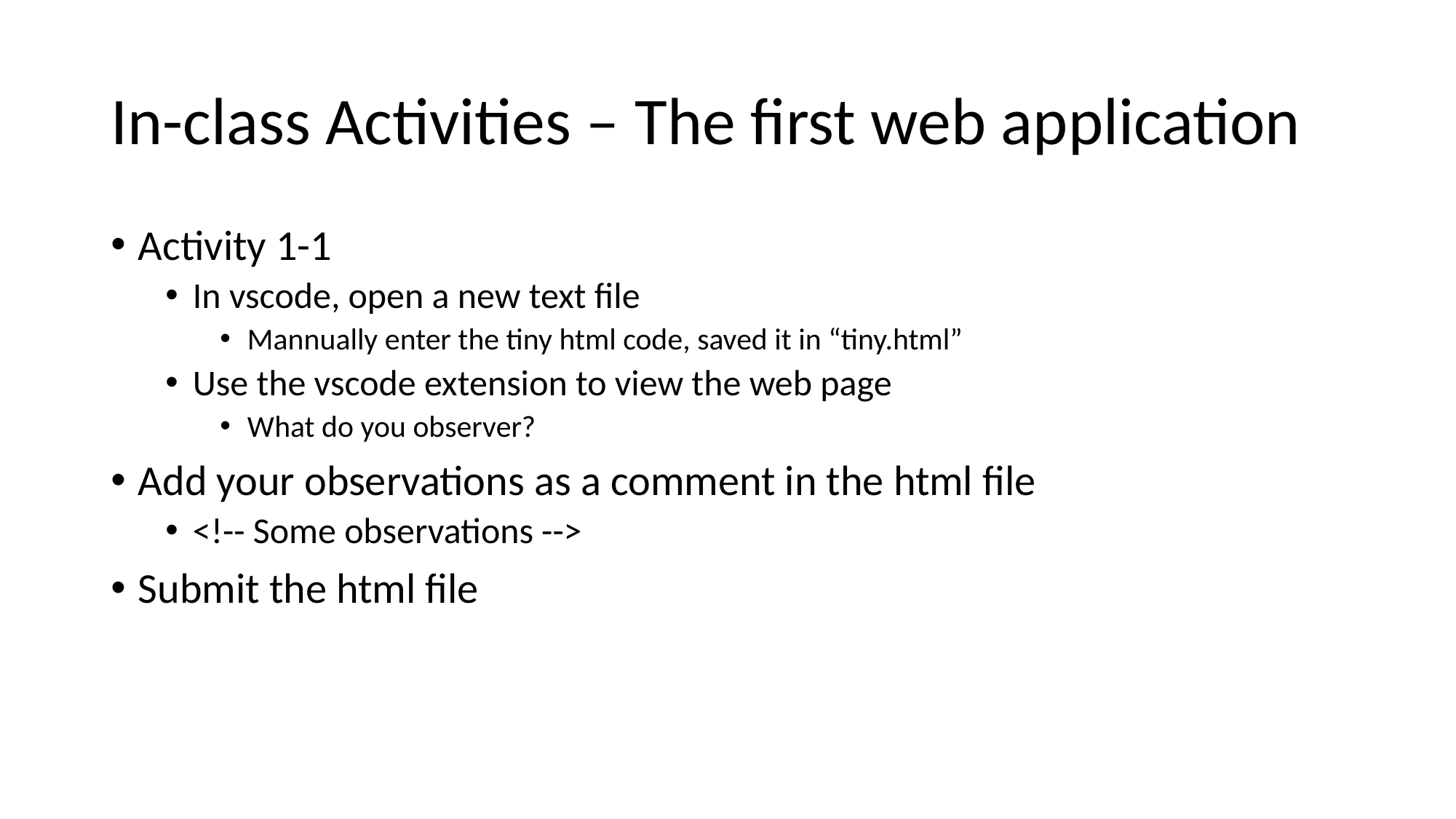

# In-class Activities – The first web application
Activity 1-1
In vscode, open a new text file
Mannually enter the tiny html code, saved it in “tiny.html”
Use the vscode extension to view the web page
What do you observer?
Add your observations as a comment in the html file
<!-- Some observations -->
Submit the html file